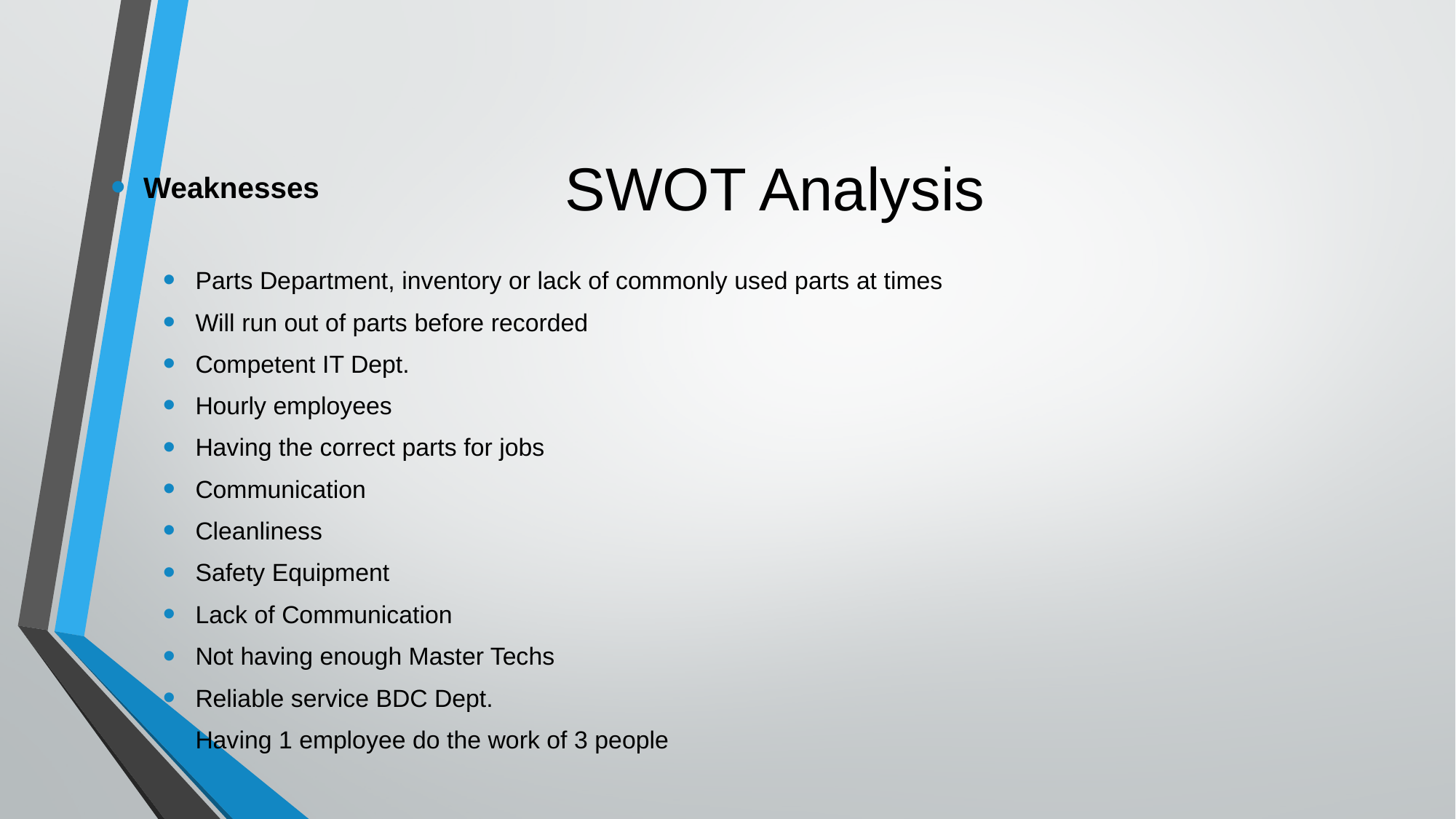

# SWOT Analysis
Weaknesses

Parts Department, inventory or lack of commonly used parts at times
Will run out of parts before recorded
Competent IT Dept.
Hourly employees
Having the correct parts for jobs
Communication
Cleanliness
Safety Equipment
Lack of Communication
Not having enough Master Techs
Reliable service BDC Dept.
Having 1 employee do the work of 3 people